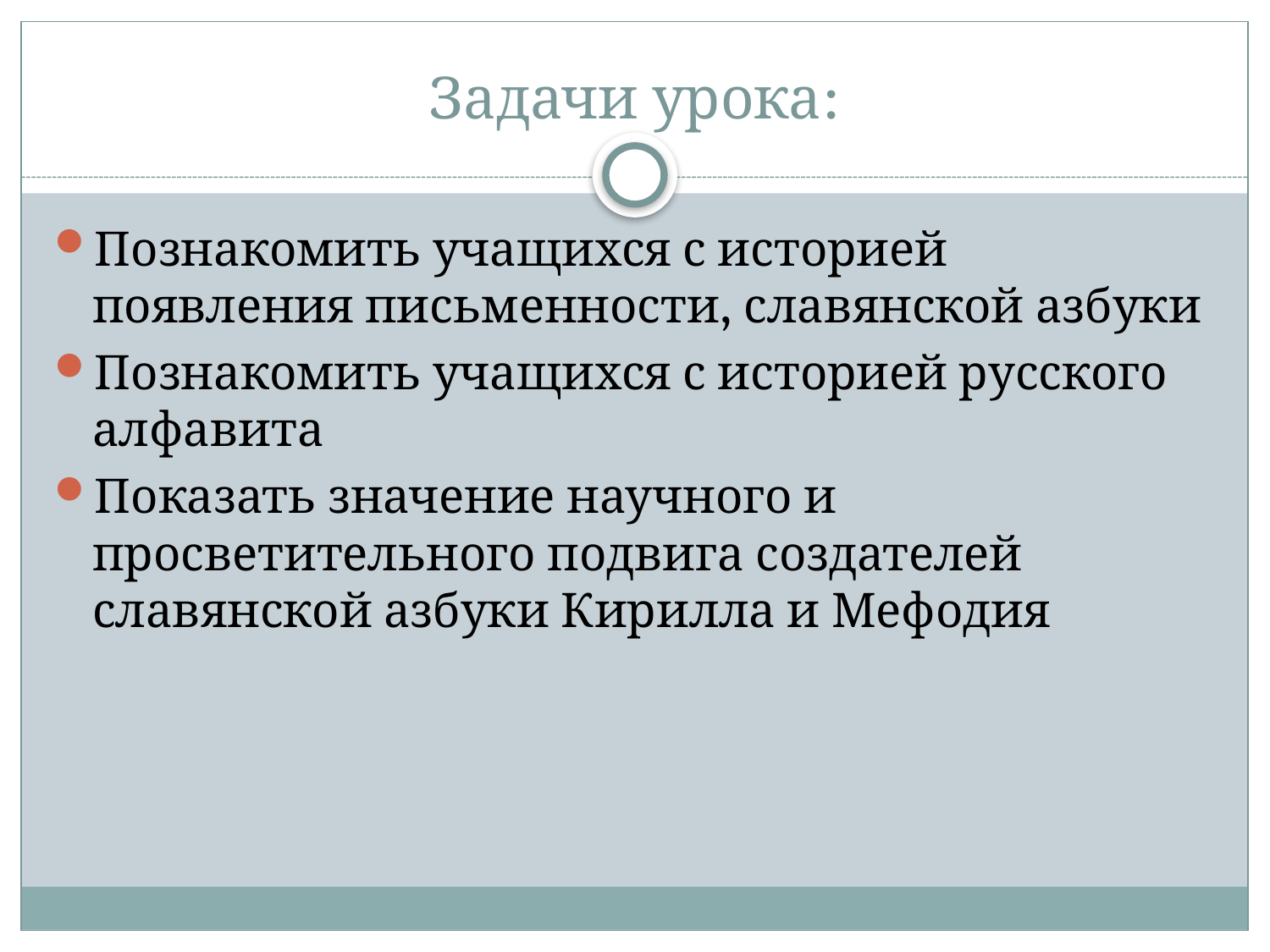

# Задачи урока:
Познакомить учащихся с историей появления письменности, славянской азбуки
Познакомить учащихся с историей русского алфавита
Показать значение научного и просветительного подвига создателей славянской азбуки Кирилла и Мефодия